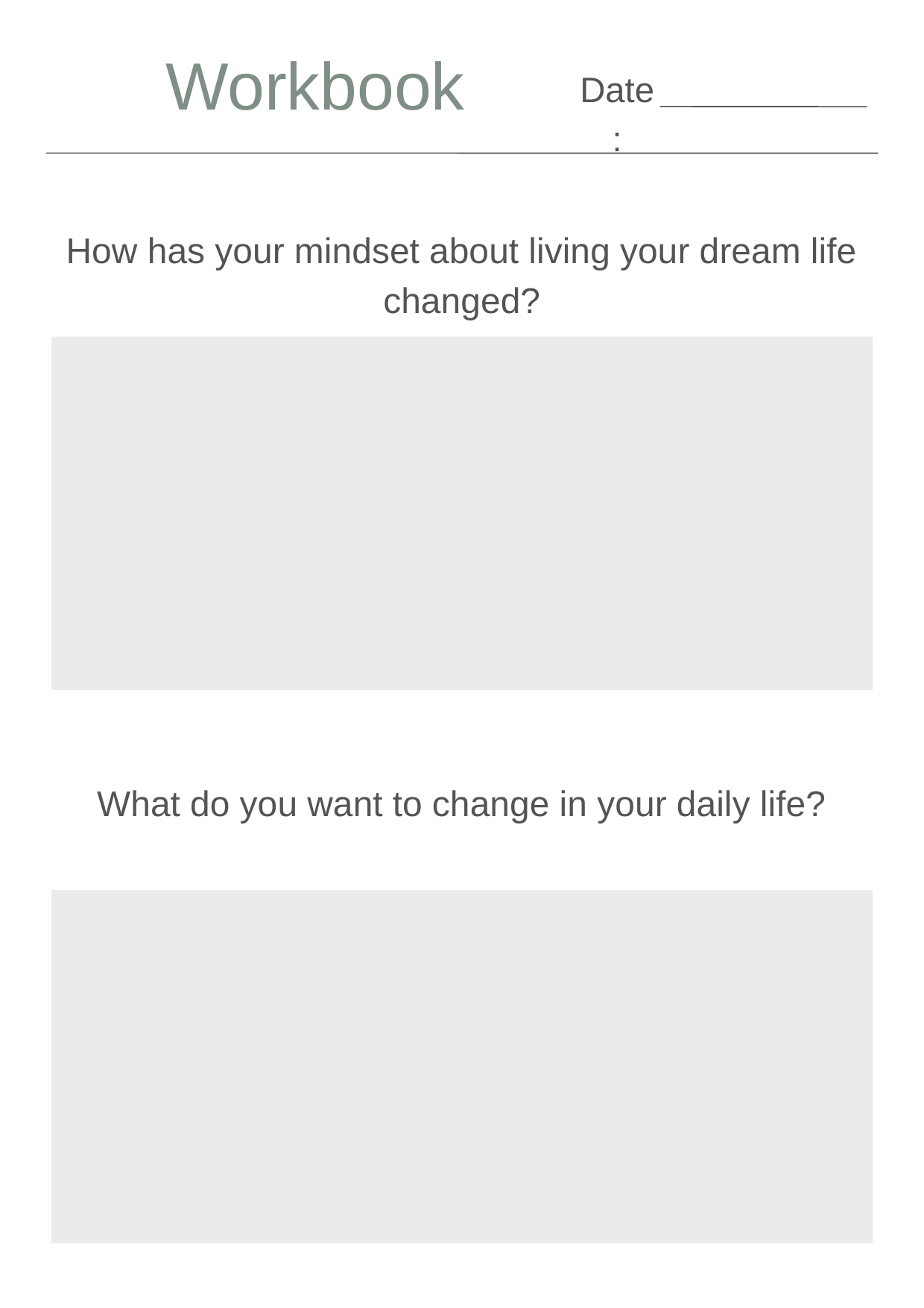

Workbook
Date:

How has your mindset about living your dream life changed?

What do you want to change in your daily life?